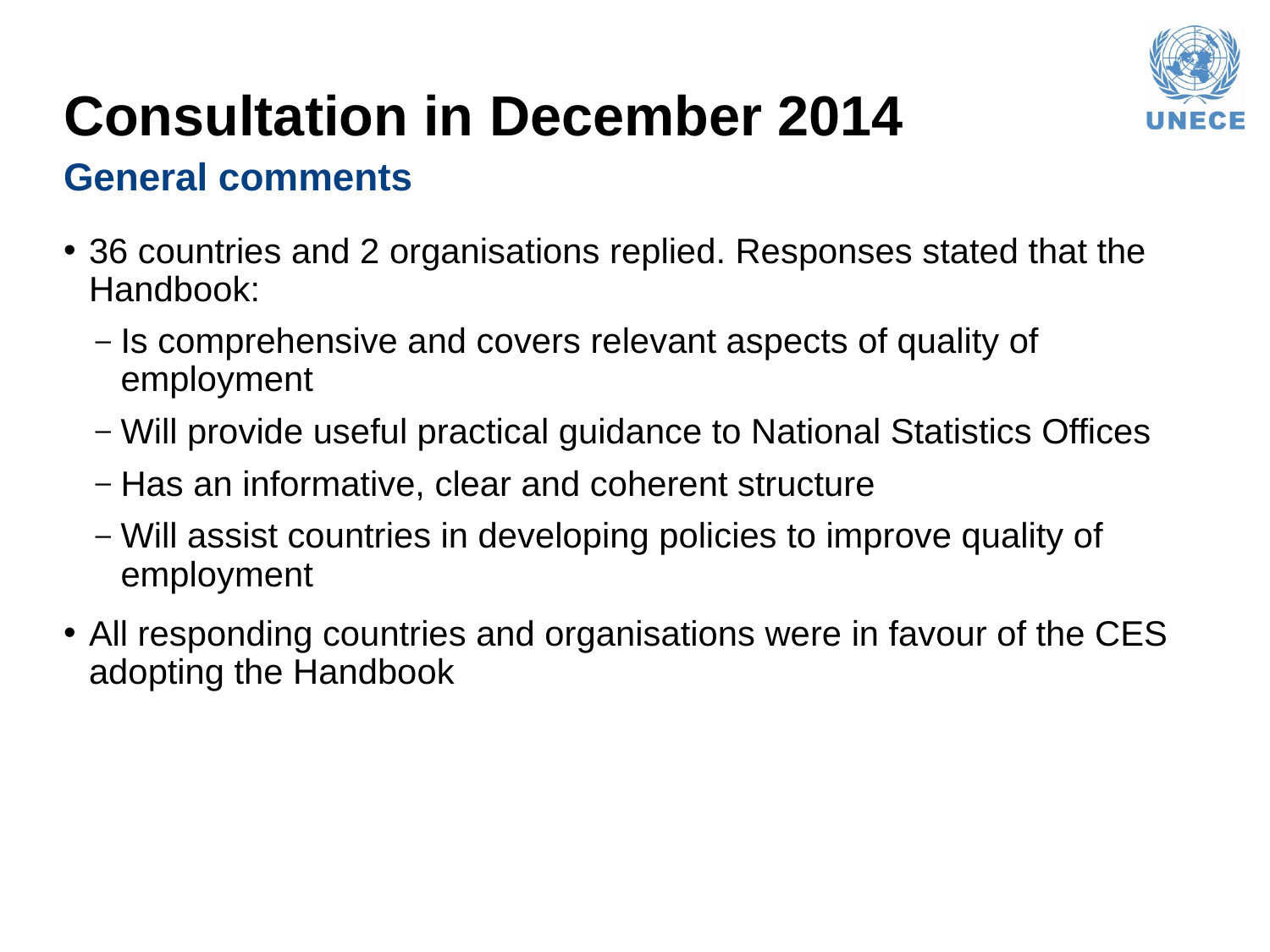

# Consultation in December 2014
General comments
36 countries and 2 organisations replied. Responses stated that the Handbook:
Is comprehensive and covers relevant aspects of quality of employment
Will provide useful practical guidance to National Statistics Offices
Has an informative, clear and coherent structure
Will assist countries in developing policies to improve quality of employment
All responding countries and organisations were in favour of the CES adopting the Handbook